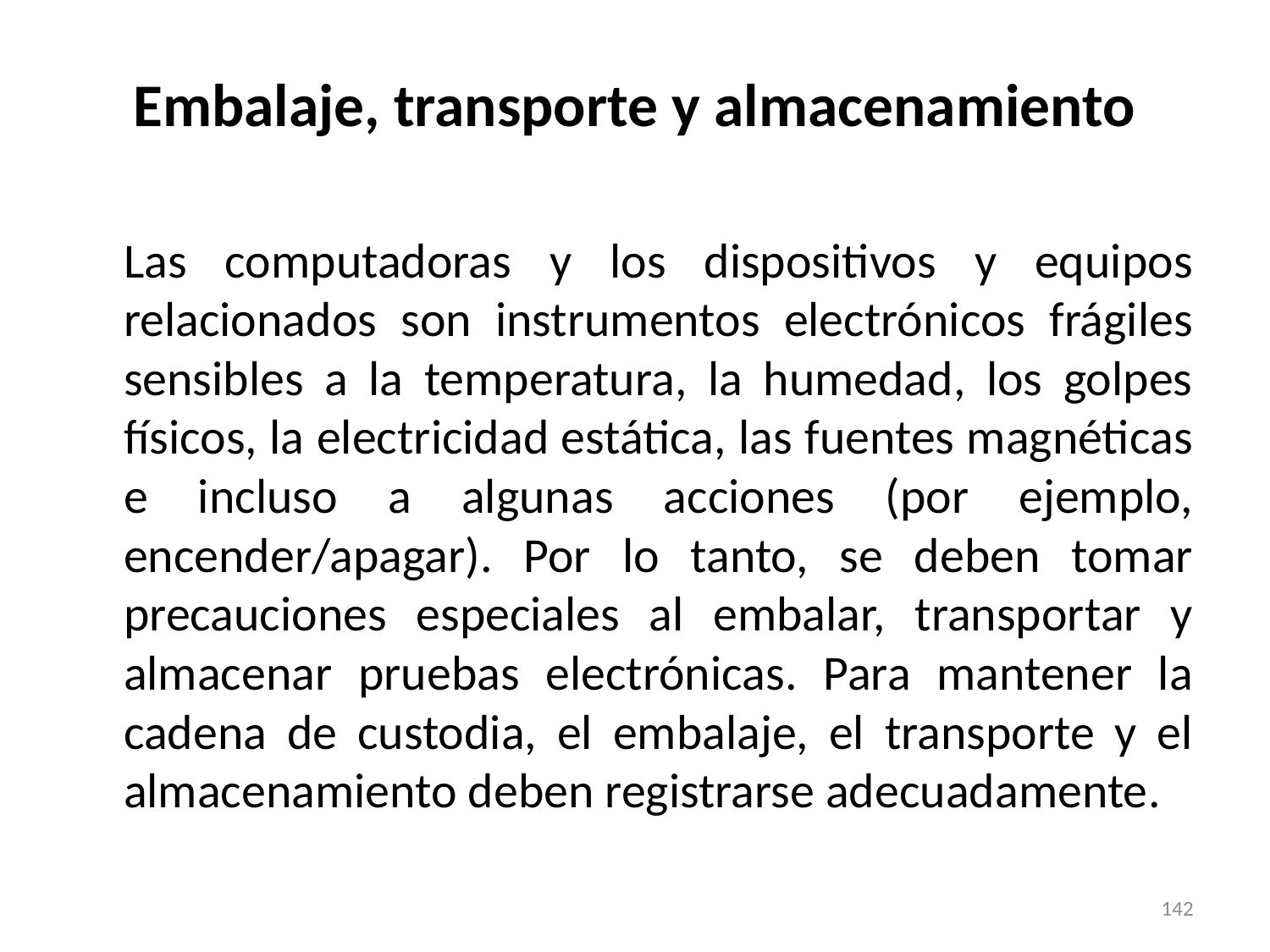

# Embalaje, transporte y almacenamiento
Las computadoras y los dispositivos y equipos relacionados son instrumentos electrónicos frágiles sensibles a la temperatura, la humedad, los golpes físicos, la electricidad estática, las fuentes magnéticas e incluso a algunas acciones (por ejemplo, encender/apagar). Por lo tanto, se deben tomar precauciones especiales al embalar, transportar y almacenar pruebas electrónicas. Para mantener la cadena de custodia, el embalaje, el transporte y el almacenamiento deben registrarse adecuadamente.

142